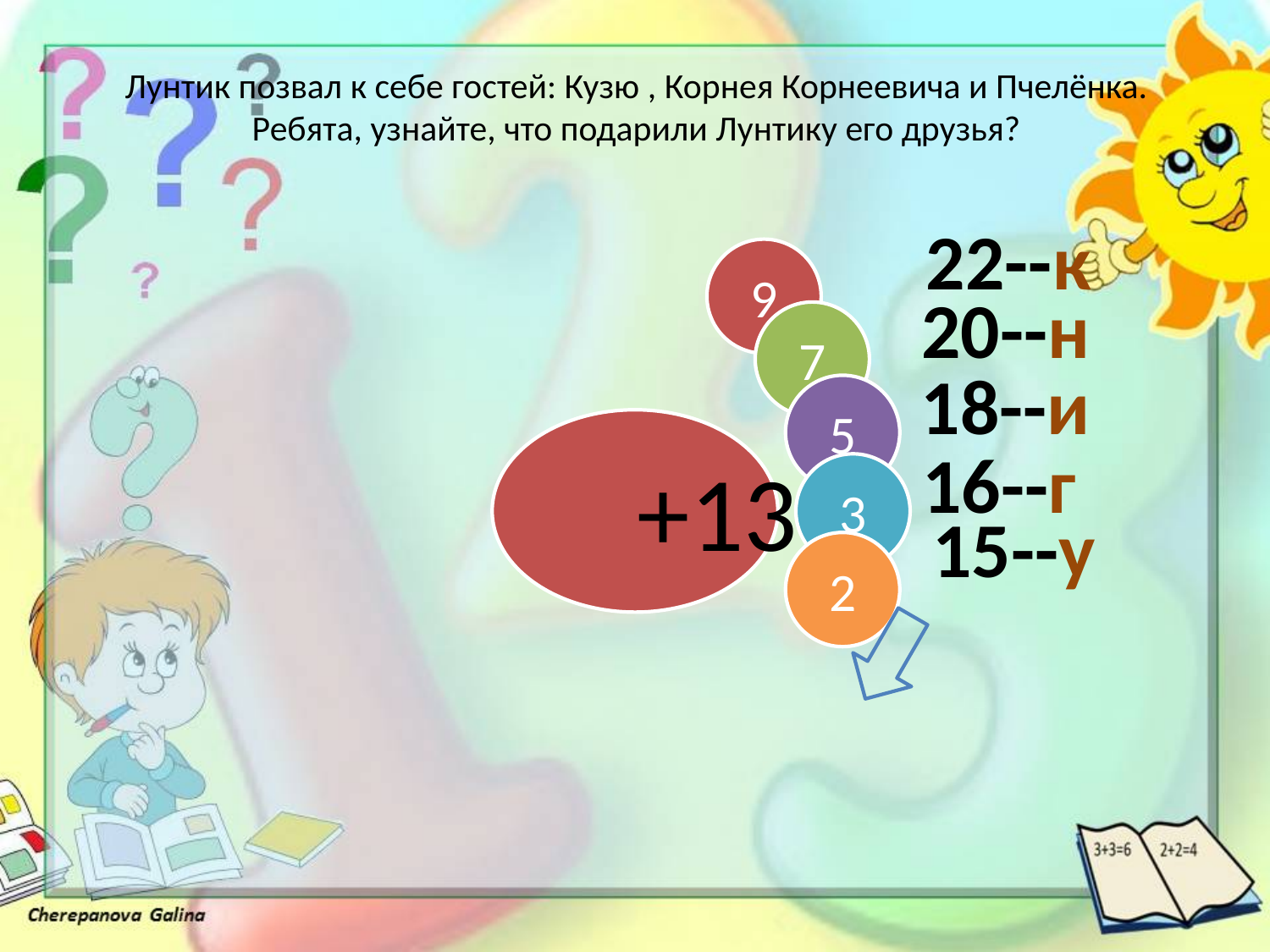

# Лунтик позвал к себе гостей: Кузю , Корнея Корнеевича и Пчелёнка. Ребята, узнайте, что подарили Лунтику его друзья?
2
9
7
5
3
22--к
20--н
18--и
16--г
+13
15--у